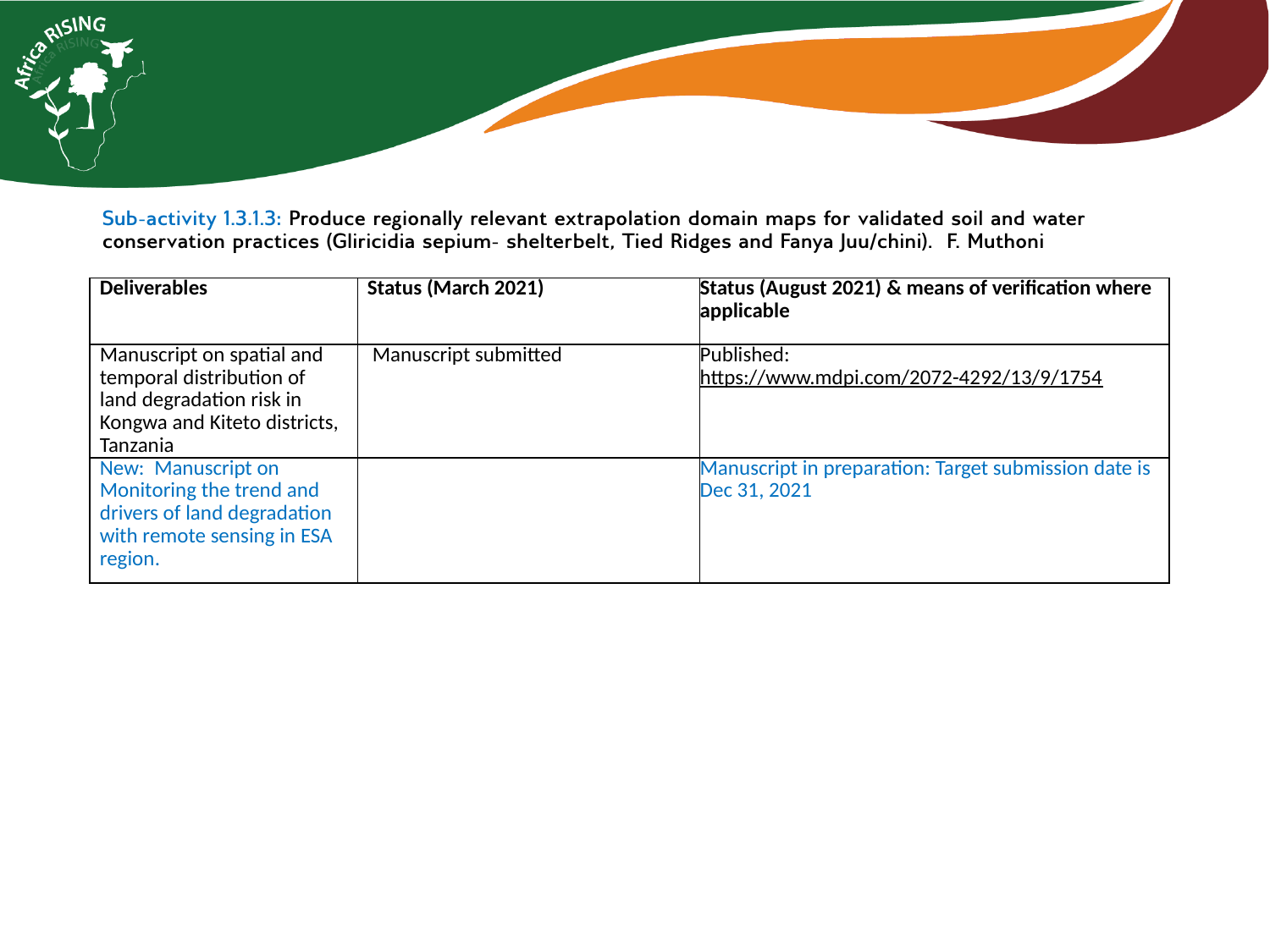

Sub-activity 1.3.1.3: Produce regionally relevant extrapolation domain maps for validated soil and water conservation practices (Gliricidia sepium- shelterbelt, Tied Ridges and Fanya Juu/chini).  F. Muthoni

| Deliverables | Status (March 2021) | Status (August 2021) & means of verification where applicable |
| --- | --- | --- |
| Manuscript on spatial and temporal distribution of land degradation risk in Kongwa and Kiteto districts, Tanzania | Manuscript submitted | Published: https://www.mdpi.com/2072-4292/13/9/1754 |
| New: Manuscript on Monitoring the trend and drivers of land degradation with remote sensing in ESA region. |  | Manuscript in preparation: Target submission date is Dec 31, 2021 |